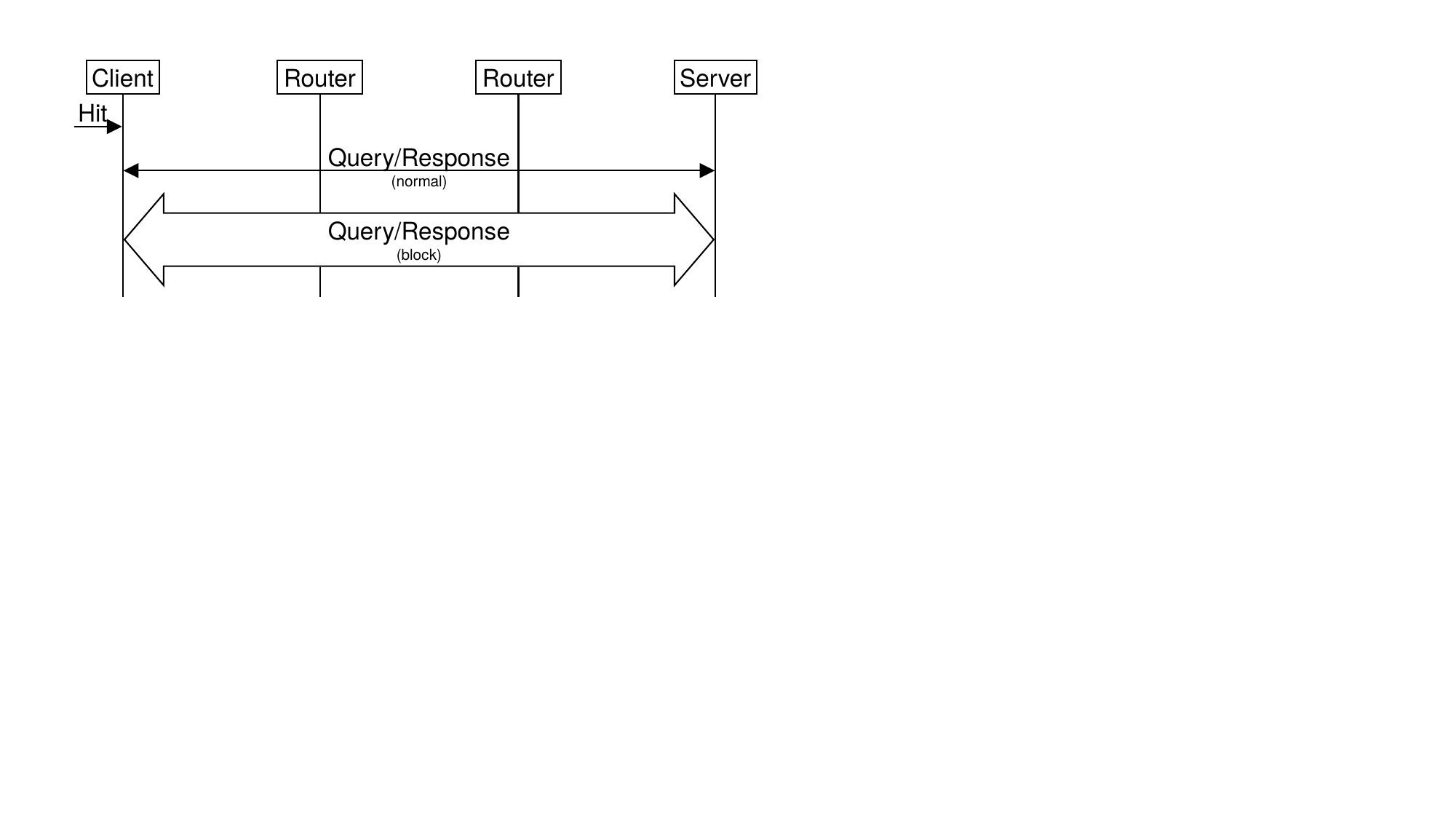

Client
Router
Router
Server
Hit
Query/Response
(normal)

Query/Response
(block)